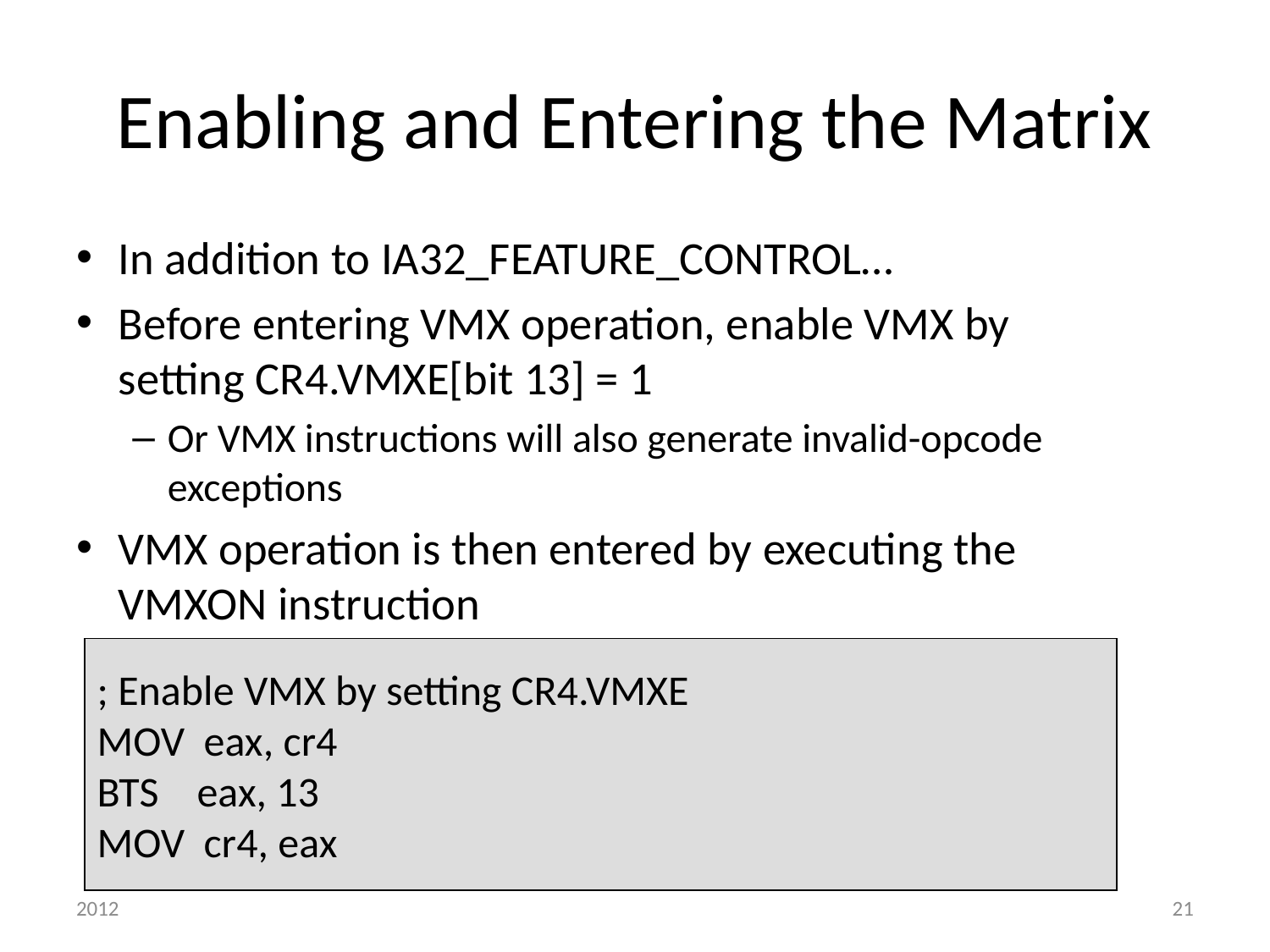

# Enabling and Entering the Matrix
In addition to IA32_FEATURE_CONTROL…
Before entering VMX operation, enable VMX by setting CR4.VMXE[bit 13] = 1
Or VMX instructions will also generate invalid-opcode exceptions
VMX operation is then entered by executing the VMXON instruction

; Enable VMX by setting CR4.VMXE
MOV  eax, cr4
BTS    eax, 13
MOV  cr4, eax
2012

21